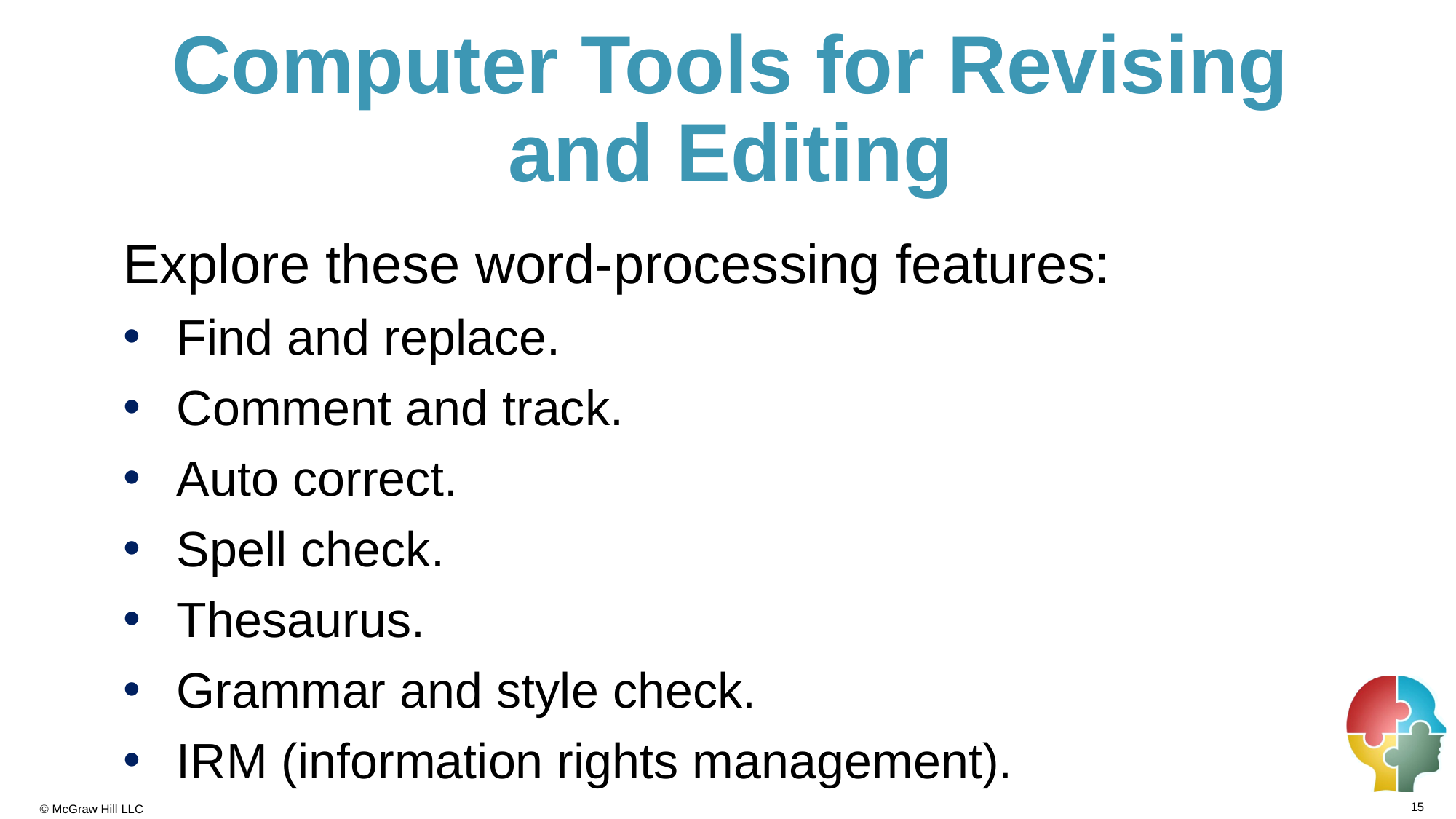

# Computer Tools for Revising and Editing
Explore these word-processing features:
Find and replace.
Comment and track.
Auto correct.
Spell check.
Thesaurus.
Grammar and style check.
IRM (information rights management).
15